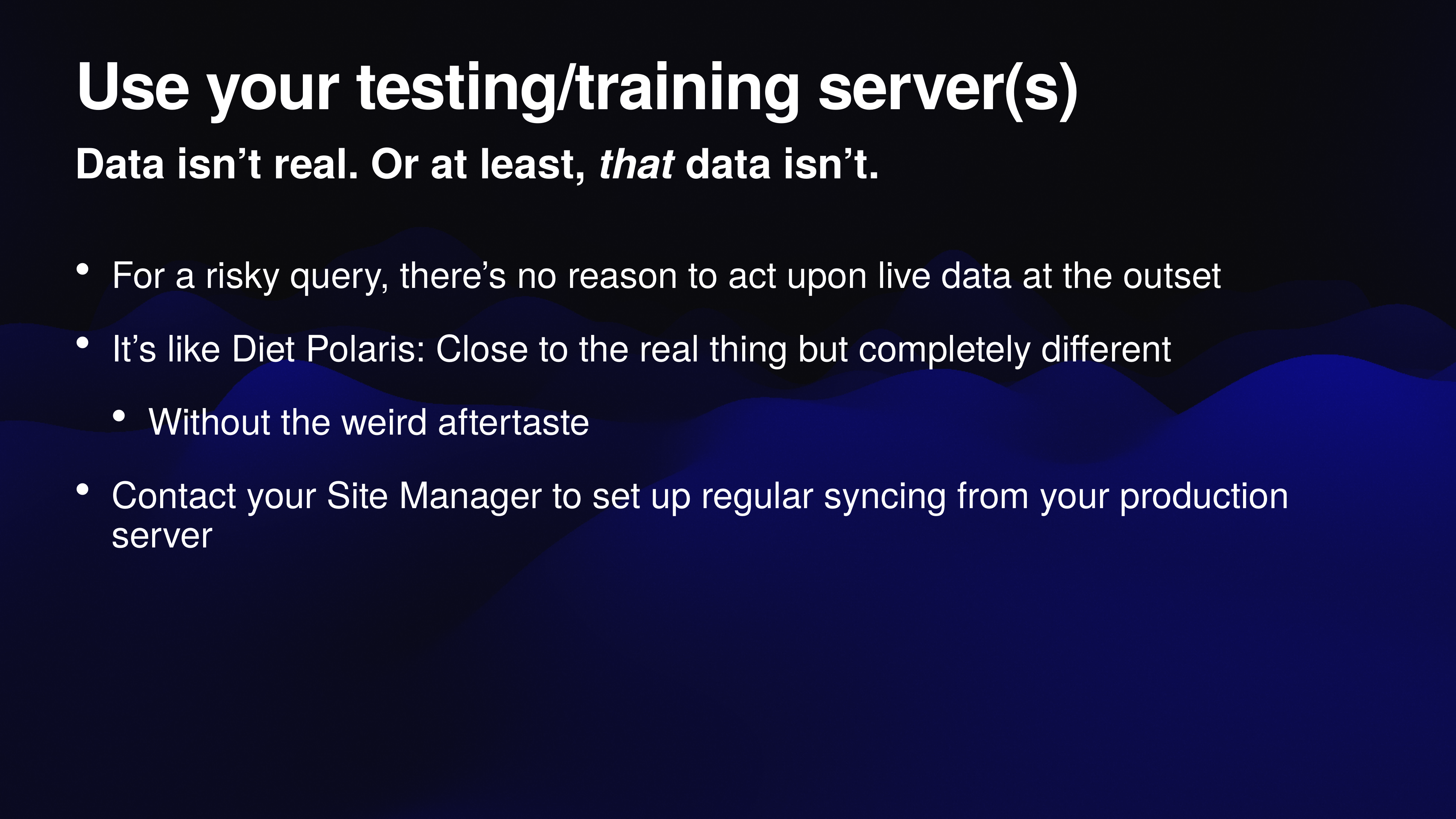

# Use your testing/training server(s)
Data isn’t real. Or at least, that data isn’t.
For a risky query, there’s no reason to act upon live data at the outset
It’s like Diet Polaris: Close to the real thing but completely different
Without the weird aftertaste
Contact your Site Manager to set up regular syncing from your production server